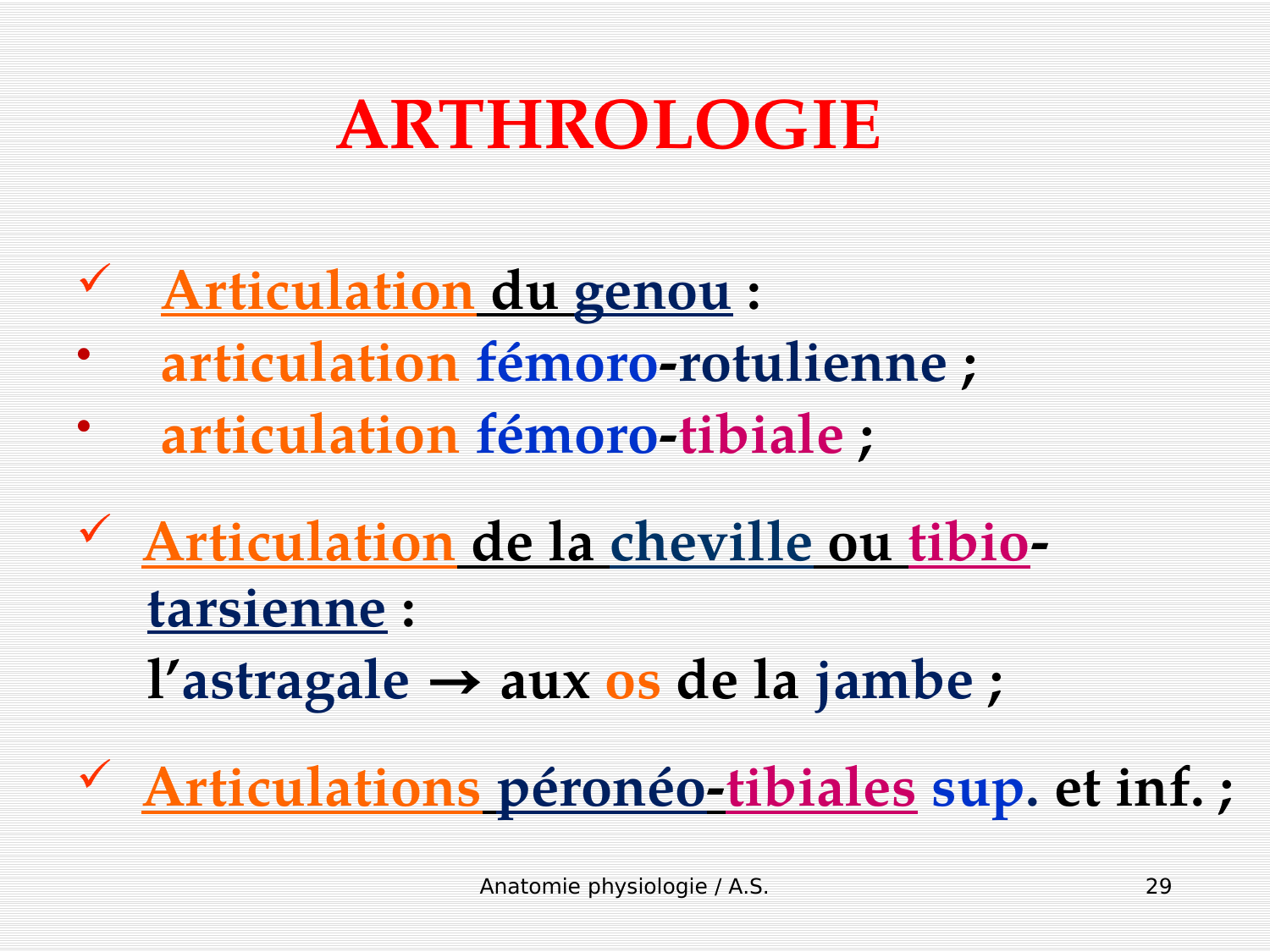

# ARTHROLOGIE
Articulation du genou :
articulation fémoro-rotulienne ;
articulation fémoro-tibiale ;

Articulation de la cheville ou tibio-
     tarsienne :
     l’astragale → aux os de la jambe ;

Articulations péronéo-tibiales sup. et inf. ;

Anatomie physiologie / A.S.
29